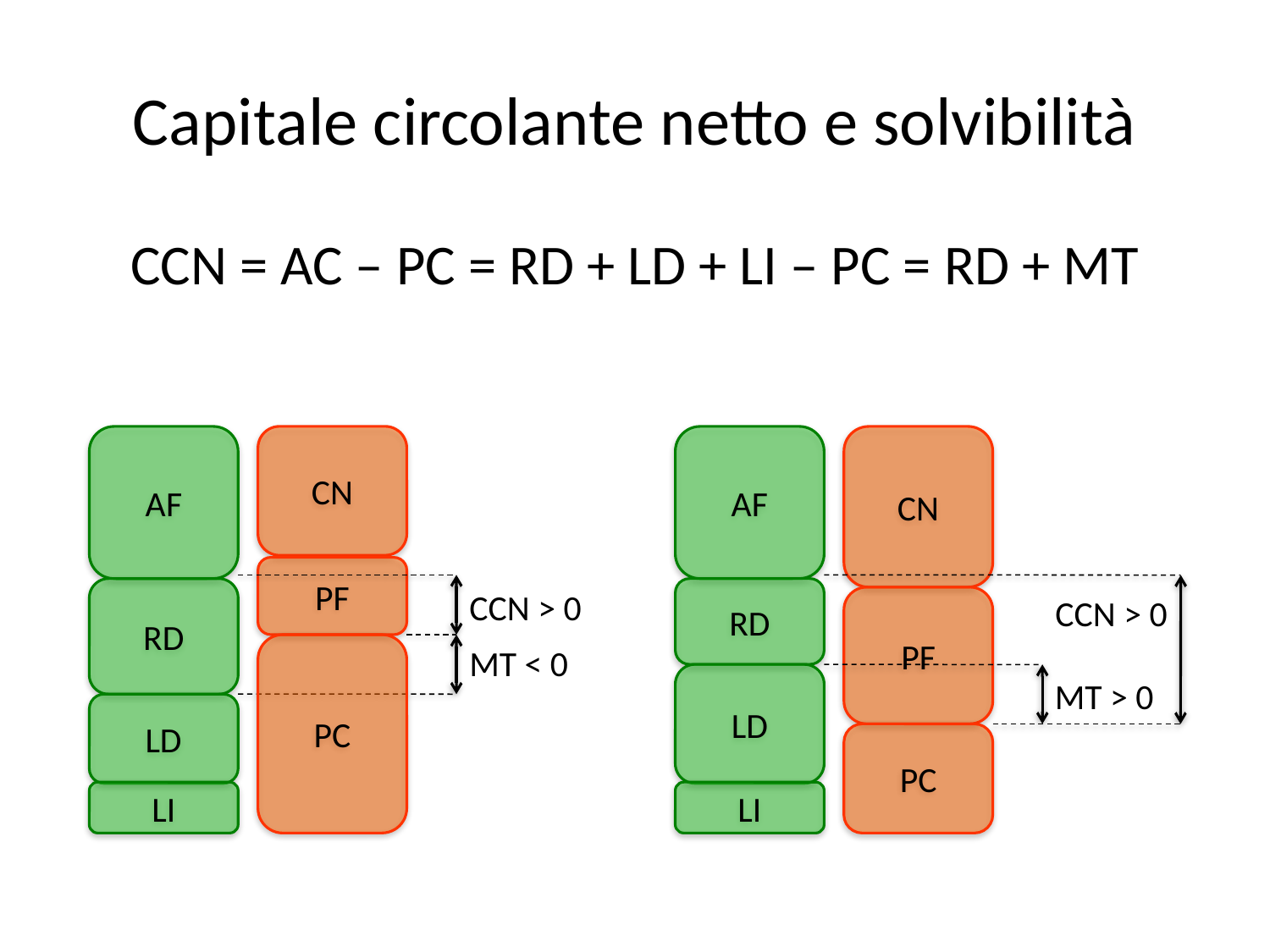

# Capitale circolante netto e solvibilità
CCN = AC – PC = RD + LD + LI – PC = RD + MT
AF
CN
AF
CN
PF
RD
RD
CCN > 0
CCN > 0
PF
PC
MT < 0
LD
MT > 0
LD
PC
LI
LI